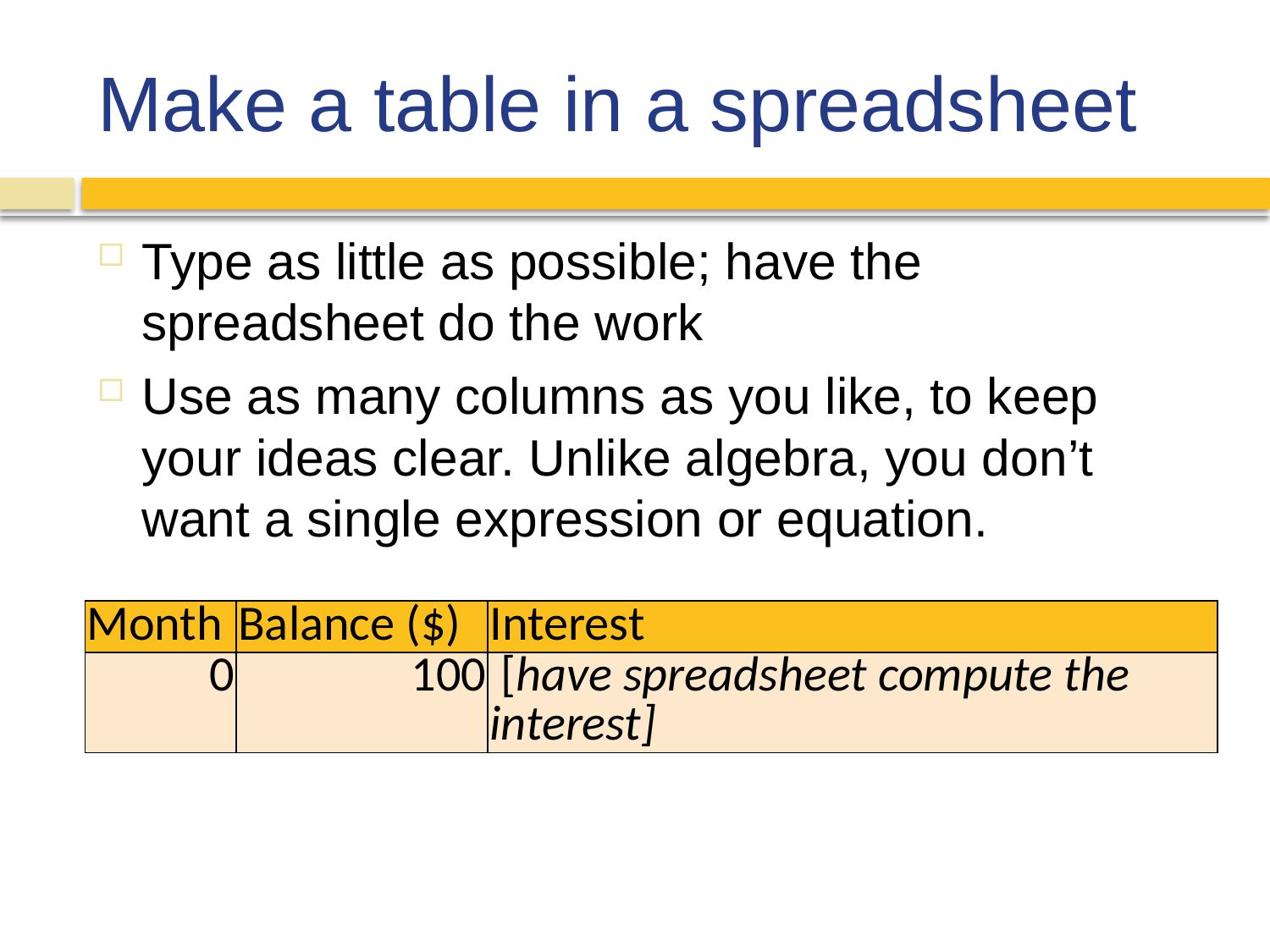

# Make a table in a spreadsheet
Type as little as possible; have the spreadsheet do the work
Use as many columns as you like, to keep your ideas clear. Unlike algebra, you don’t want a single expression or equation.
| Month | Balance ($) | Interest |
| --- | --- | --- |
| 0 | 100 | [have spreadsheet compute the interest] |